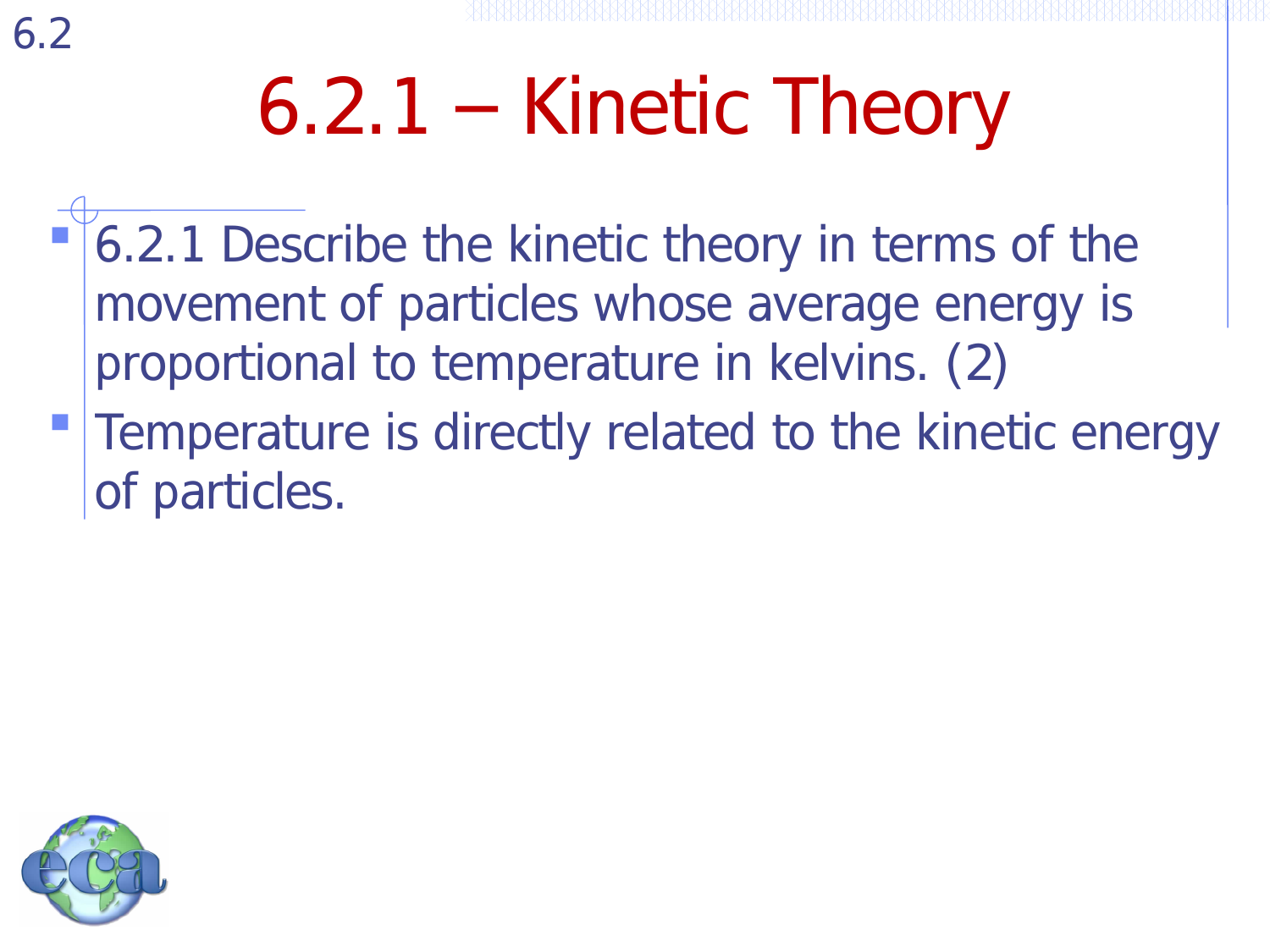

# 6.2.1 – Kinetic Theory
6.2.1 Describe the kinetic theory in terms of the movement of particles whose average energy is proportional to temperature in kelvins. (2)
Temperature is directly related to the kinetic energy of particles.